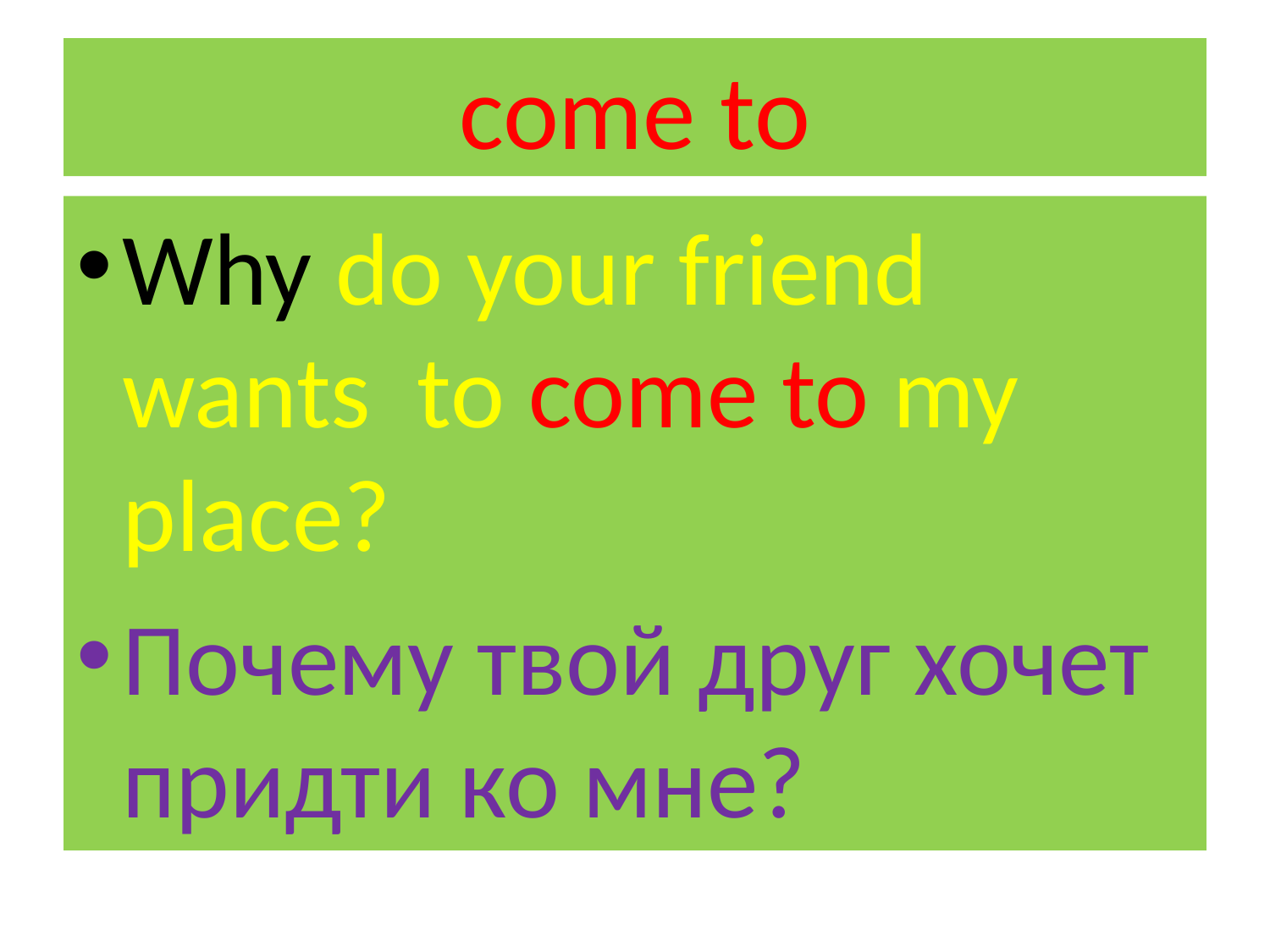

# come to
Why do your friend wants  to come to my place?
Почему твой друг хочет придти ко мне?